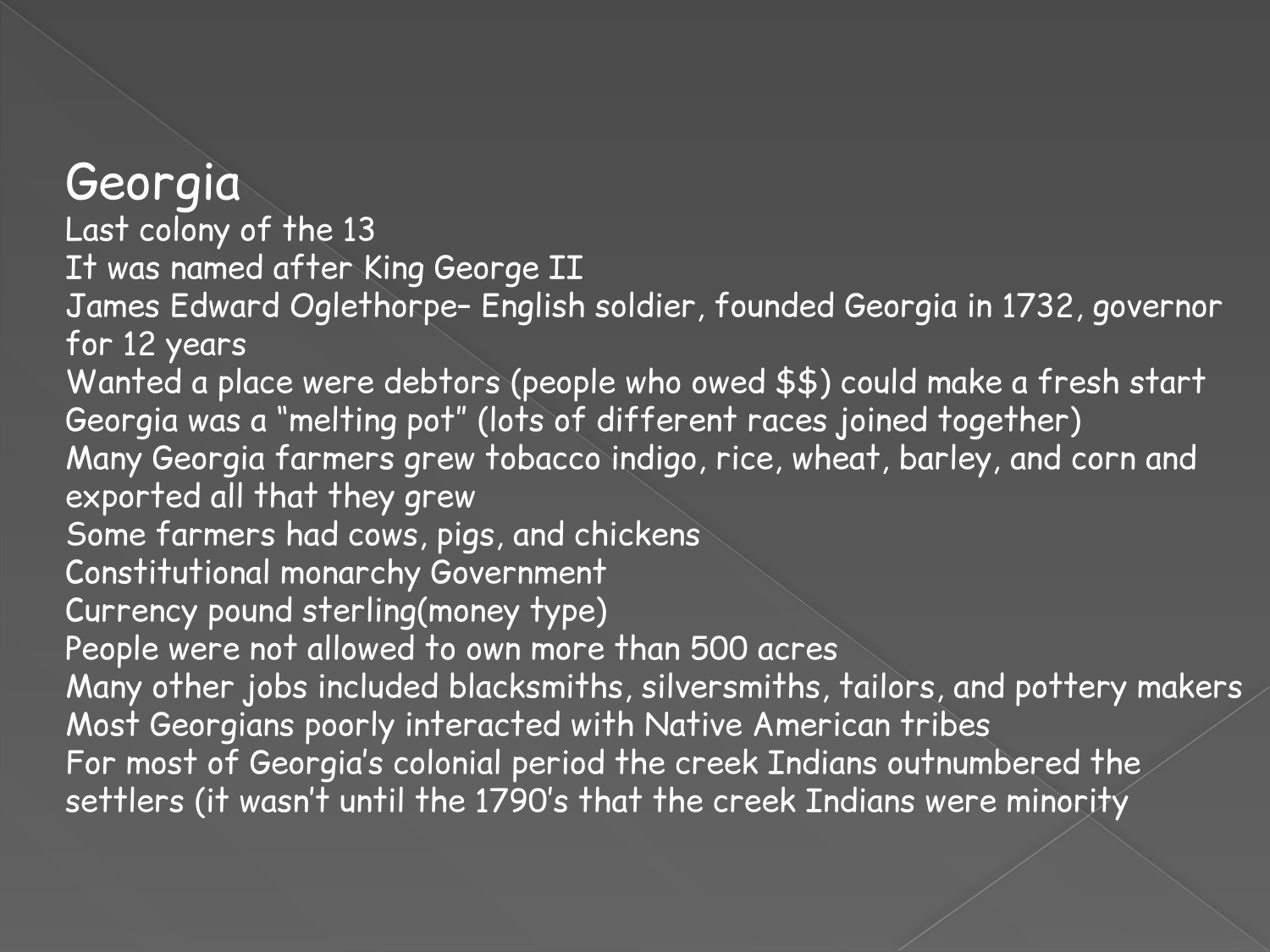

Georgia
Last colony of the 13
It was named after King George II
James Edward Oglethorpe– English soldier, founded Georgia in 1732, governor for 12 years
Wanted a place were debtors (people who owed $$) could make a fresh start
Georgia was a “melting pot” (lots of different races joined together)
Many Georgia farmers grew tobacco indigo, rice, wheat, barley, and corn and exported all that they grew
Some farmers had cows, pigs, and chickens
Constitutional monarchy Government
Currency pound sterling(money type)
People were not allowed to own more than 500 acres
Many other jobs included blacksmiths, silversmiths, tailors, and pottery makers
Most Georgians poorly interacted with Native American tribes
For most of Georgia’s colonial period the creek Indians outnumbered the settlers (it wasn’t until the 1790’s that the creek Indians were minority